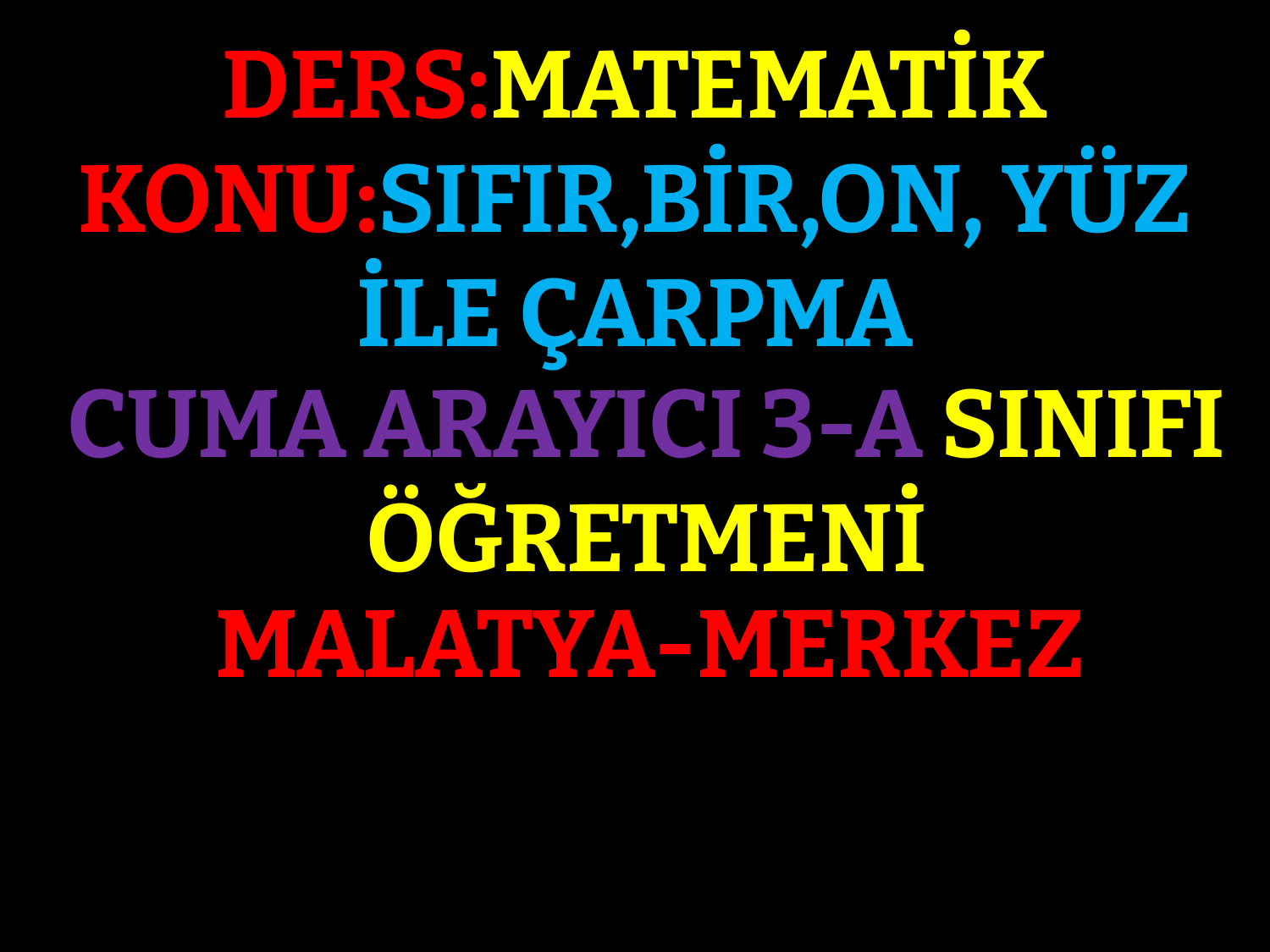

DERS:MATEMATİK
KONU:SIFIR,BİR,ON, YÜZ İLE ÇARPMA
#
CUMA ARAYICI 3-A SINIFI ÖĞRETMENİ
MALATYA-MERKEZ